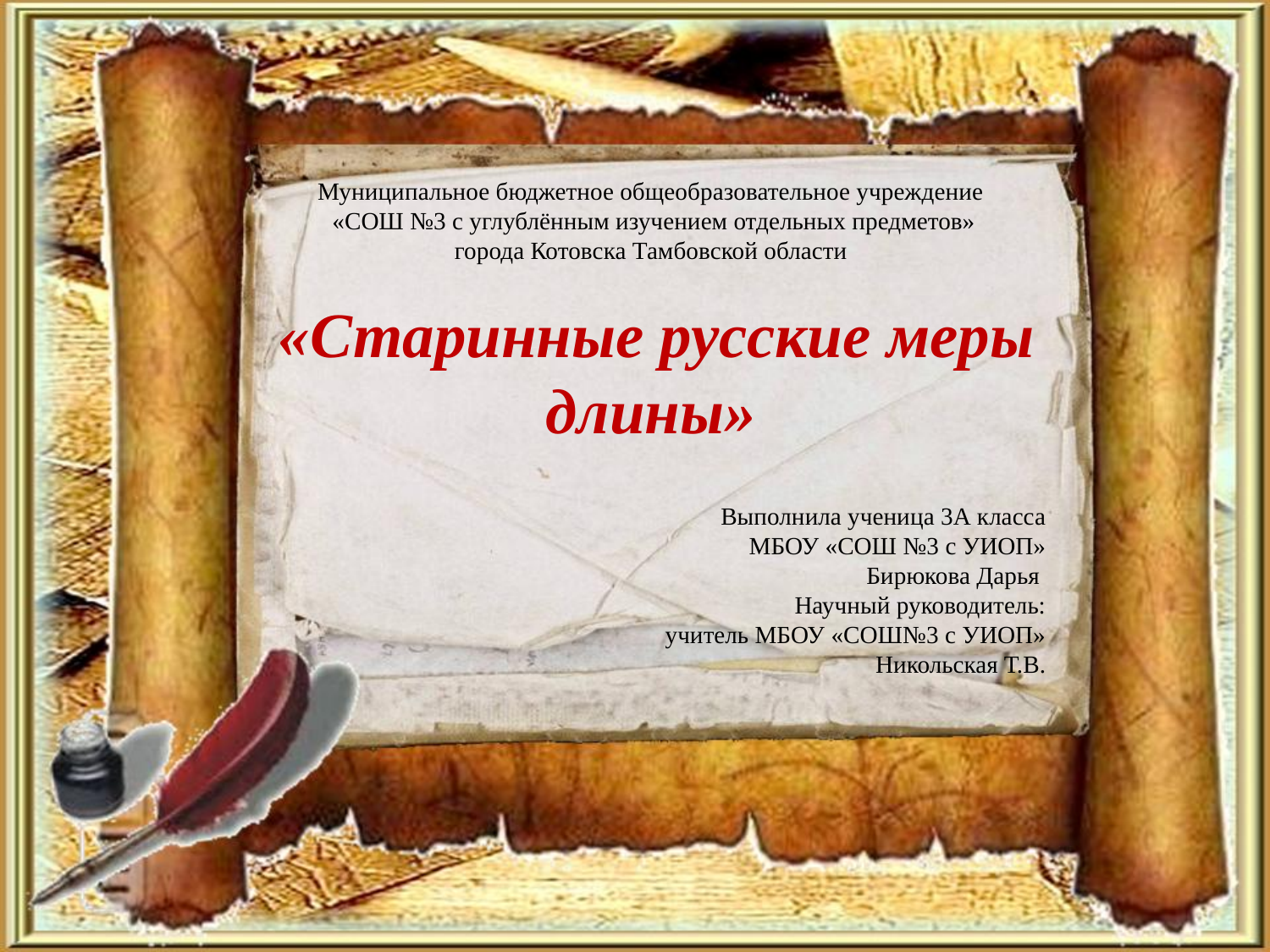

Муниципальное бюджетное общеобразовательное учреждение
 «СОШ №3 с углублённым изучением отдельных предметов»
города Котовска Тамбовской области
 «Старинные русские меры длины»
Выполнила ученица 3А класса
МБОУ «СОШ №3 с УИОП»
Бирюкова Дарья
Научный руководитель:
учитель МБОУ «СОШ№3 с УИОП»
Никольская Т.В.